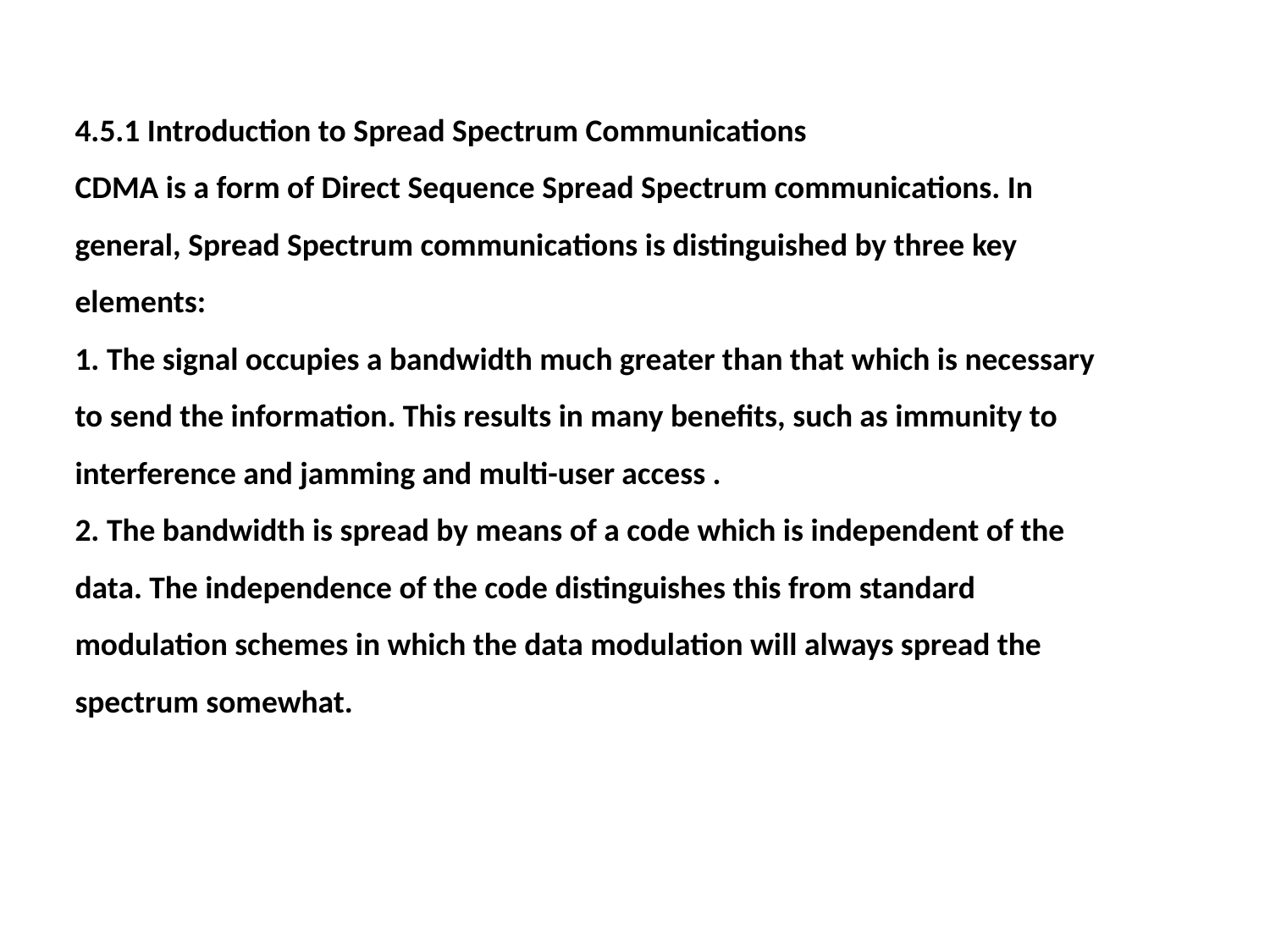

4.5.1 Introduction to Spread Spectrum Communications
CDMA is a form of Direct Sequence Spread Spectrum communications. In general, Spread Spectrum communications is distinguished by three key elements:
1. The signal occupies a bandwidth much greater than that which is necessary to send the information. This results in many benefits, such as immunity to interference and jamming and multi-user access .
2. The bandwidth is spread by means of a code which is independent of the data. The independence of the code distinguishes this from standard modulation schemes in which the data modulation will always spread the spectrum somewhat.